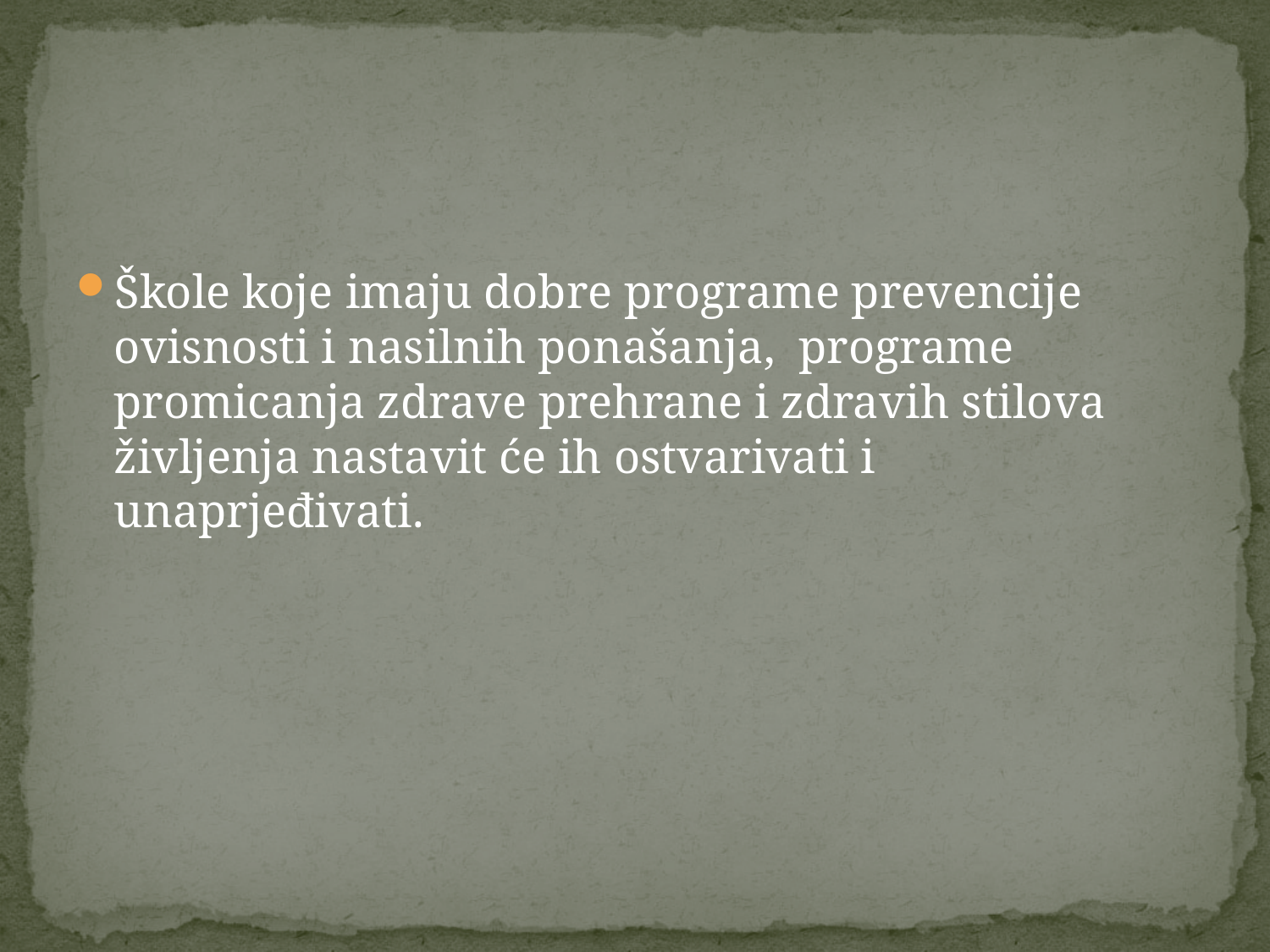

#
Škole koje imaju dobre programe prevencije ovisnosti i nasilnih ponašanja,  programe promicanja zdrave prehrane i zdravih stilova življenja nastavit će ih ostvarivati i unaprjeđivati.